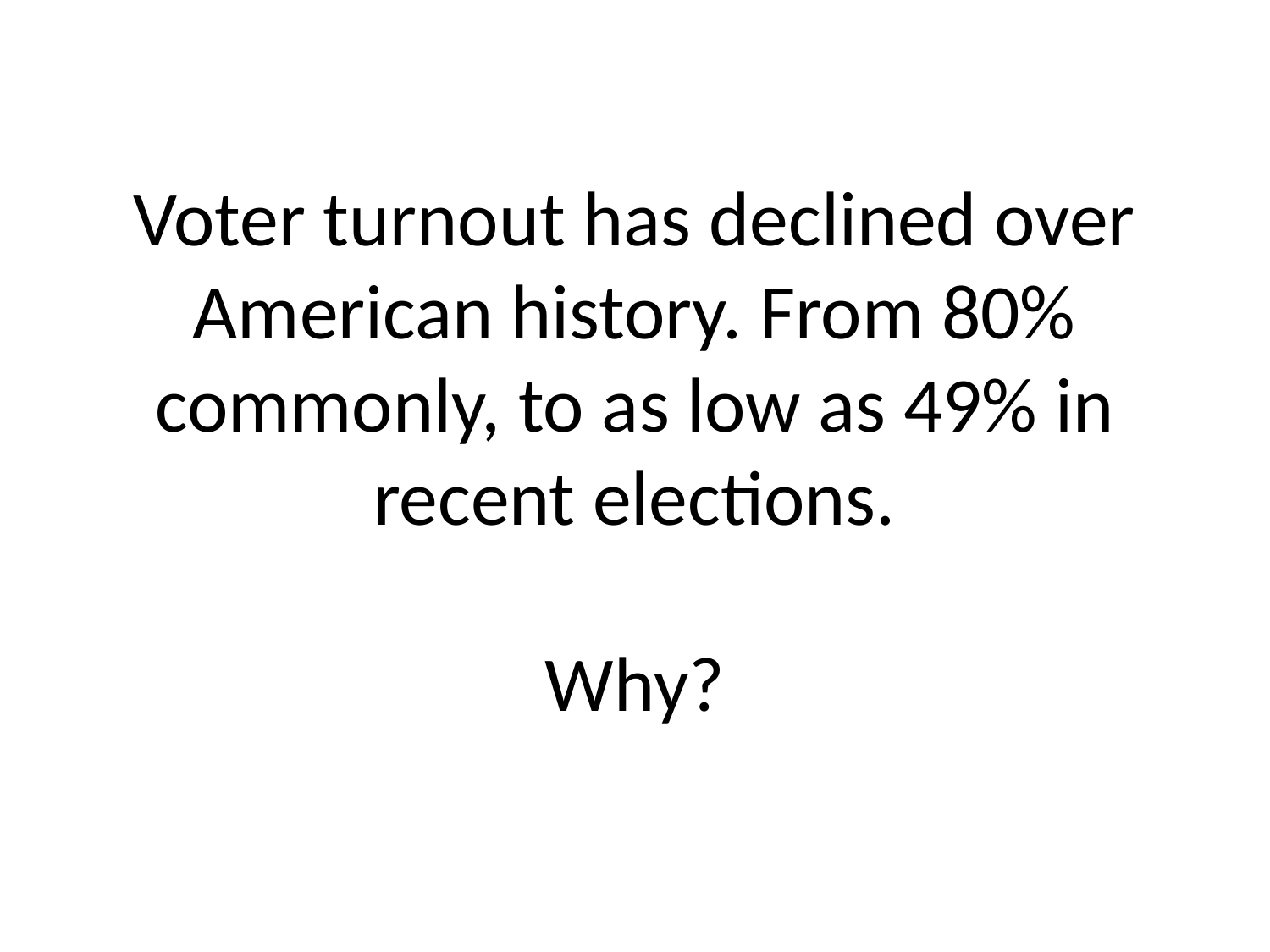

# Voter turnout has declined over American history. From 80% commonly, to as low as 49% in recent elections. Why?